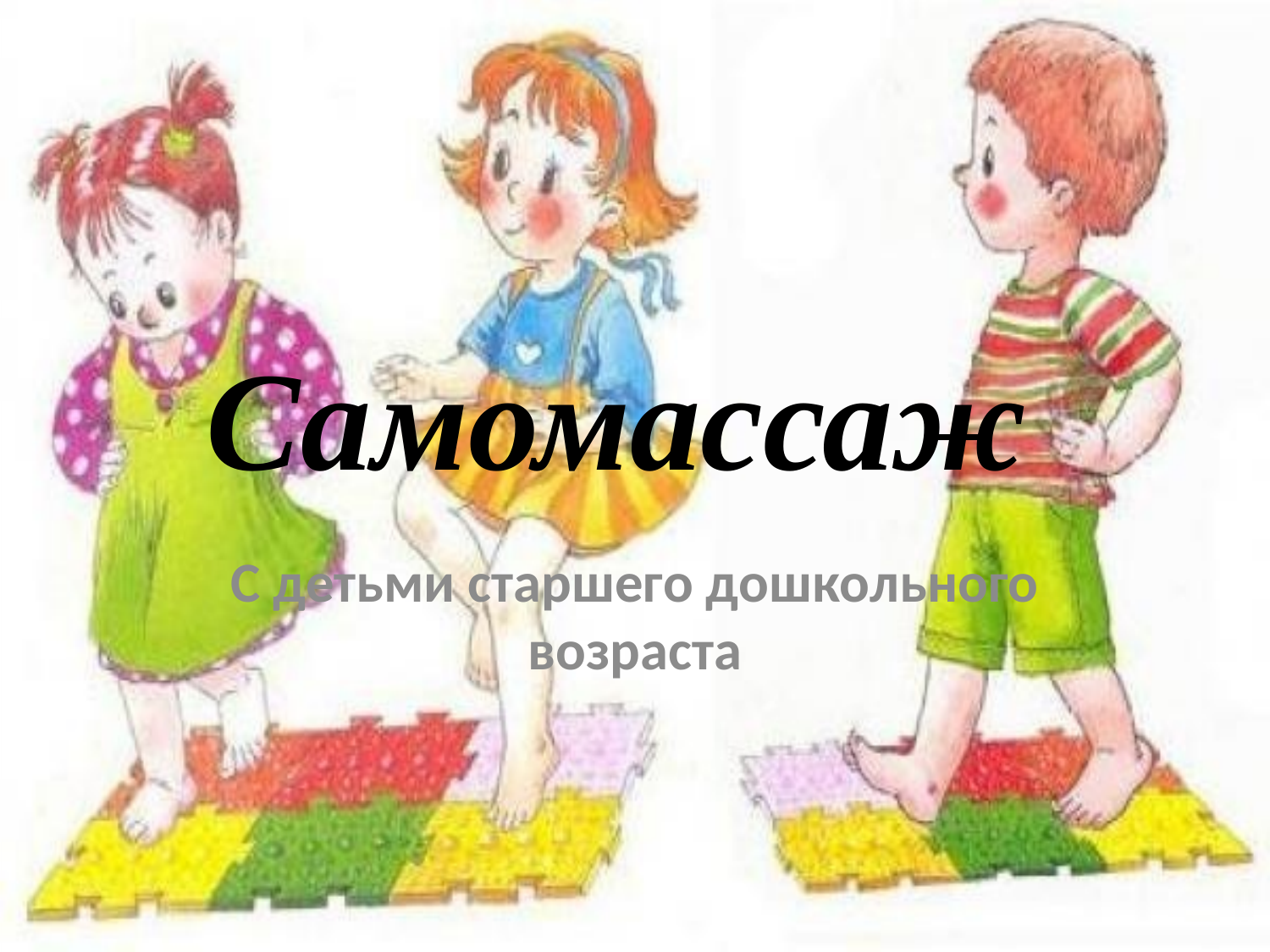

# Самомассаж
С детьми старшего дошкольного возраста